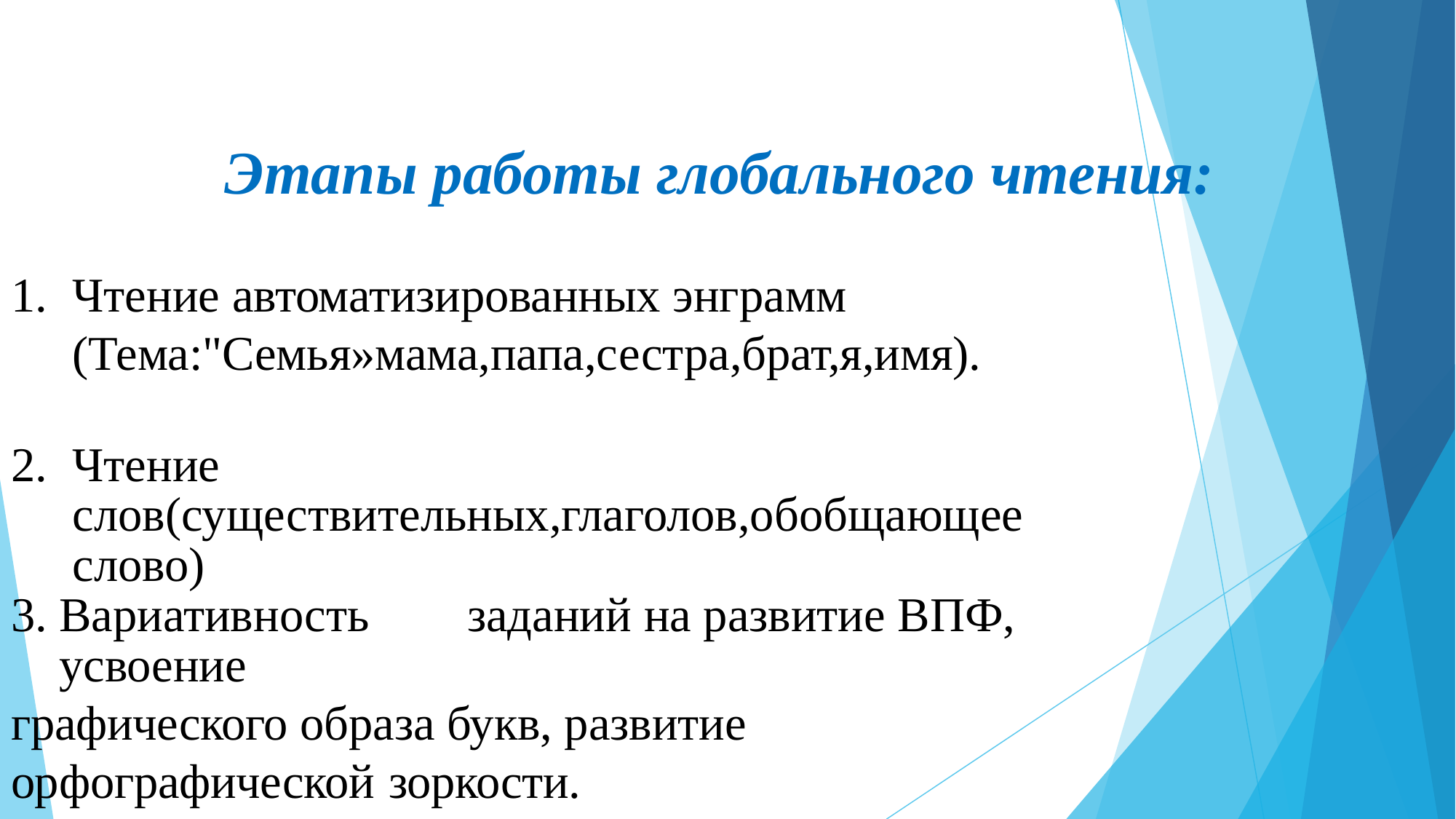

# Этапы работы глобального чтения:
Чтение автоматизированных энграмм  (Тема:"Семья»мама,папа,сестра,брат,я,имя).

Чтение слов(существительных,глаголов,обобщающее слово)
Вариативность	заданий на развитие ВПФ, усвоение
графического образа букв, развитие орфографической зоркости.
.
Чтение простых предложений.